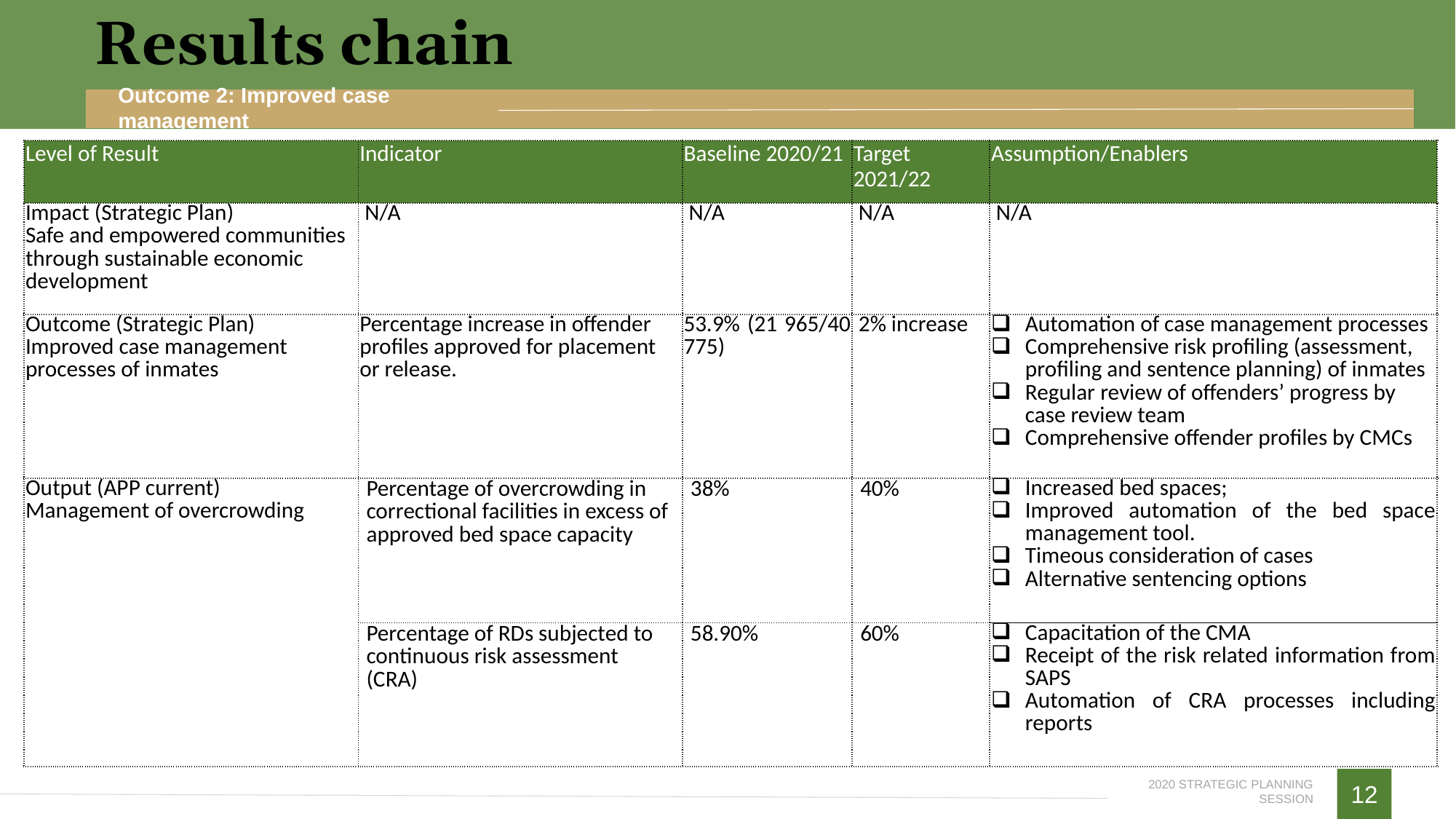

Results chain
Outcome 2: Improved case management
| Level of Result | Indicator | Baseline 2020/21 | Target 2021/22 | Assumption/Enablers |
| --- | --- | --- | --- | --- |
| Impact (Strategic Plan) Safe and empowered communities through sustainable economic development | N/A | N/A | N/A | N/A |
| Outcome (Strategic Plan) Improved case management processes of inmates | Percentage increase in offender profiles approved for placement or release. | 53.9% (21 965/40 775) | 2% increase | Automation of case management processes Comprehensive risk profiling (assessment, profiling and sentence planning) of inmates Regular review of offenders’ progress by case review team Comprehensive offender profiles by CMCs |
| Output (APP current) Management of overcrowding | Percentage of overcrowding in correctional facilities in excess of approved bed space capacity | 38% | 40% | Increased bed spaces; Improved automation of the bed space management tool. Timeous consideration of cases Alternative sentencing options |
|  | Percentage of RDs subjected to continuous risk assessment (CRA) | 58.90% | 60% | Capacitation of the CMA Receipt of the risk related information from SAPS Automation of CRA processes including reports |